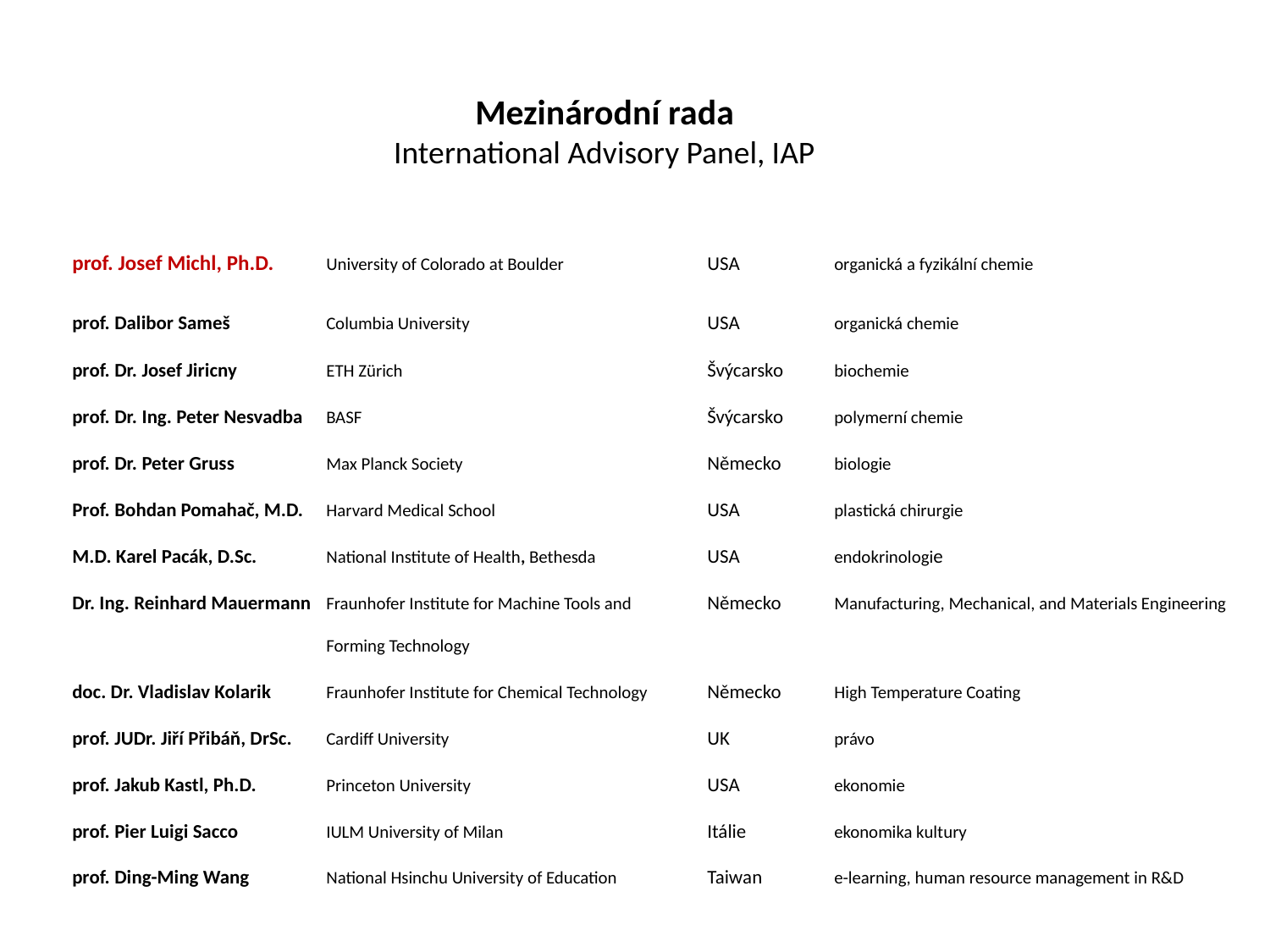

Mezinárodní rada
International Advisory Panel, IAP
prof. Josef Michl, Ph.D.	University of Colorado at Boulder		USA	organická a fyzikální chemie
prof. Dalibor Sameš	Columbia University		USA	organická chemie
prof. Dr. Josef Jiricny	ETH Zürich			Švýcarsko	biochemie
prof. Dr. Ing. Peter Nesvadba	BASF			Švýcarsko	polymerní chemie
prof. Dr. Peter Gruss	Max Planck Society		Německo	biologie
Prof. Bohdan Pomahač, M.D. 	Harvard Medical School		USA	plastická chirurgie
M.D. Karel Pacák, D.Sc.	National Institute of Health, Bethesda	USA	endokrinologie
Dr. Ing. Reinhard Mauermann	Fraunhofer Institute for Machine Tools and 	Německo	Manufacturing, Mechanical, and Materials Engineering
		Forming Technology
doc. Dr. Vladislav Kolarik	Fraunhofer Institute for Chemical Technology	Německo	High Temperature Coating
prof. JUDr. Jiří Přibáň, DrSc.	Cardiff University			UK	právo
prof. Jakub Kastl, Ph.D.	Princeton University		USA	ekonomie
prof. Pier Luigi Sacco	IULM University of Milan		Itálie	ekonomika kultury
prof. Ding-Ming Wang	National Hsinchu University of Education	Taiwan	e-learning, human resource management in R&D